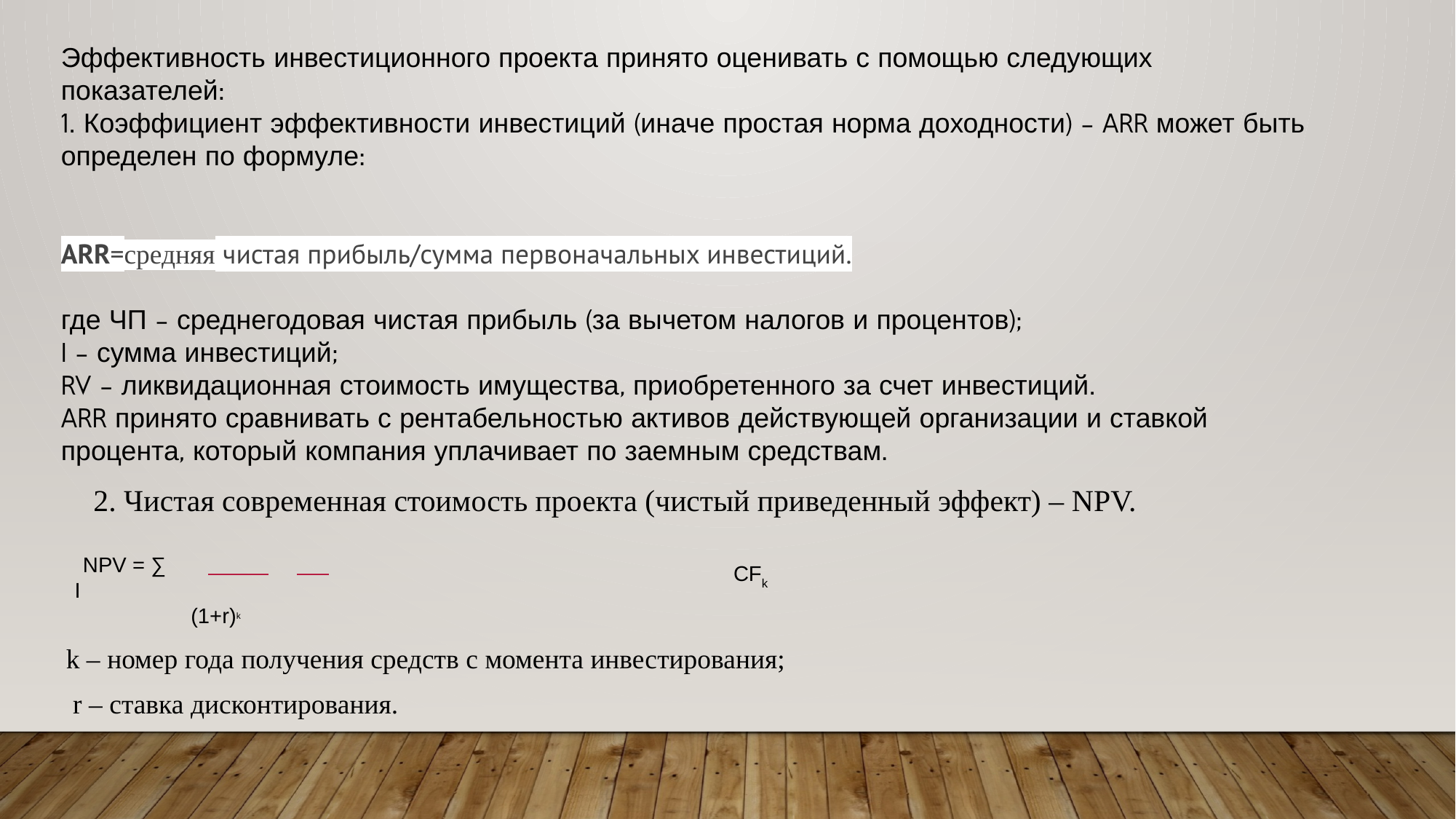

Эффективность инвестиционного проекта принято оценивать с помощью следующих показателей:
1. Коэффициент эффективности инвестиций (иначе простая норма доходности) – ARR может быть определен по формуле:

ARR=средняя чистая прибыль/сумма первоначальных инвестиций.

где ЧП – среднегодовая чистая прибыль (за вычетом налогов и процентов);
I – сумма инвестиций;
RV – ликвидационная стоимость имущества, приобретенного за счет инвестиций.
ARR принято сравнивать с рентабельностью активов действующей организации и ставкой процента, который компания уплачивает по заемным средствам.
2. Чистая современная стоимость проекта (чистый приведенный эффект) – NPV.
                  CFk

NPV = ∑ 	 	      I
                  (1+r)k

k – номер года получения средств с момента инвестирования;
 r – ставка дисконтирования.